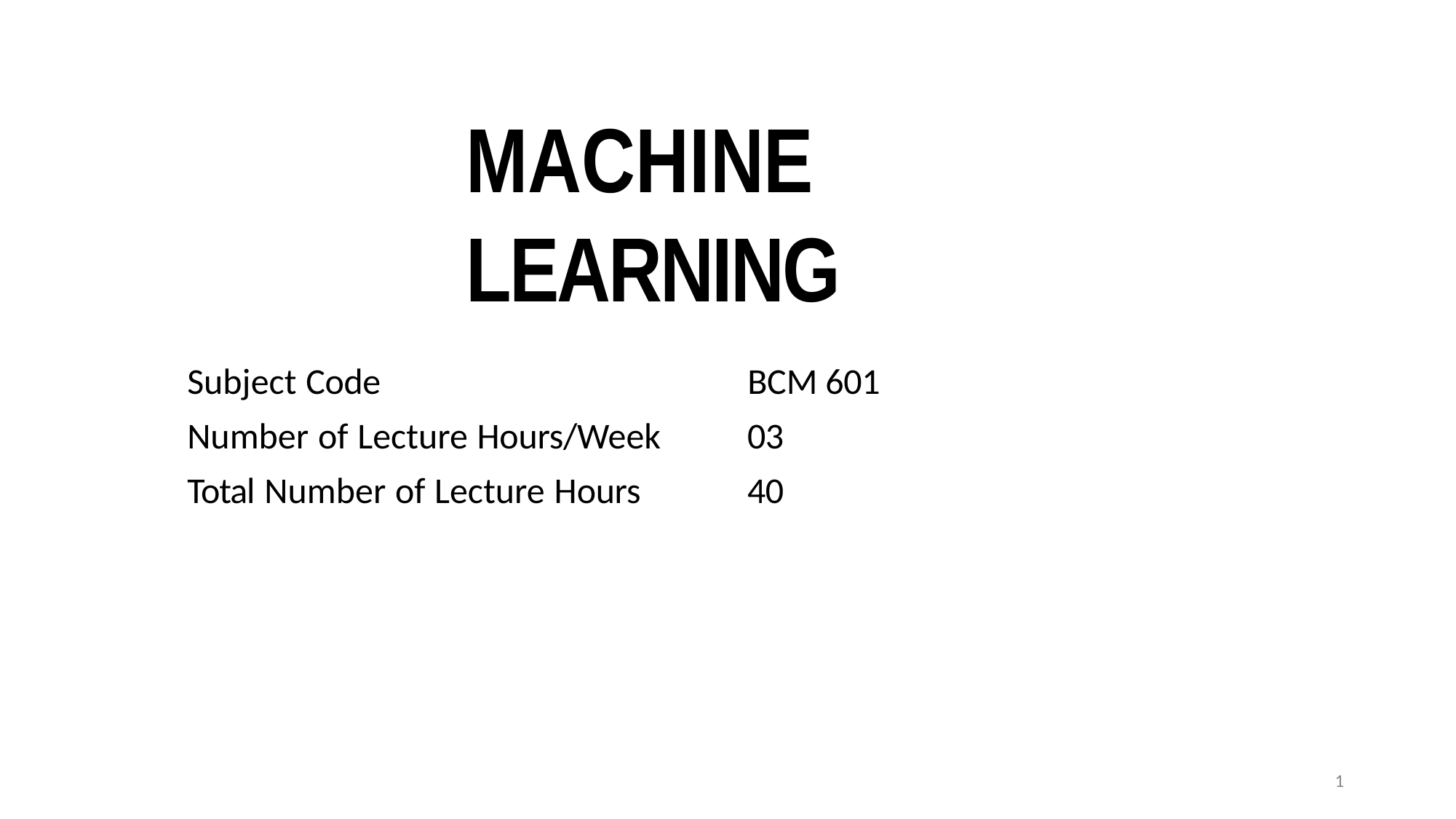

# MACHINE LEARNING
Subject Code
Number of Lecture Hours/Week
Total Number of Lecture Hours
BCM 601
03
40
1